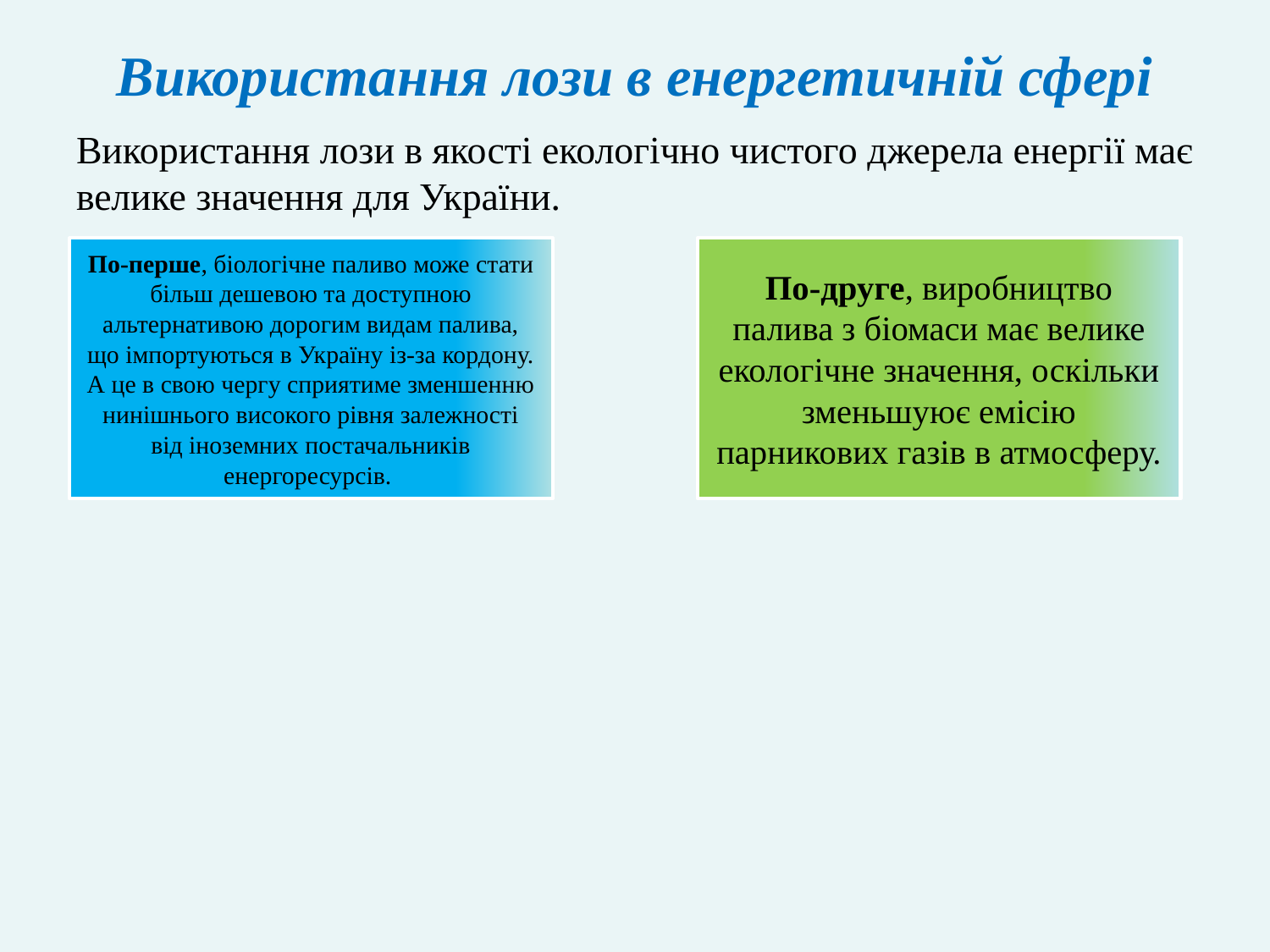

# Використання лози в енергетичній сфері
Використання лози в якості екологічно чистого джерела енергії має велике значення для України.

По-перше, біологічне паливо може стати більш дешевою та доступною альтернативою дорогим видам палива, що імпортуються в Україну із-за кордону. А це в свою чергу сприятиме зменшенню нинішнього високого рівня залежності від іноземних постачальників енергоресурсів.
По-друге, виробництво палива з біомаси має велике екологічне значення, оскільки зменьшуює емісію парникових газів в атмосферу.